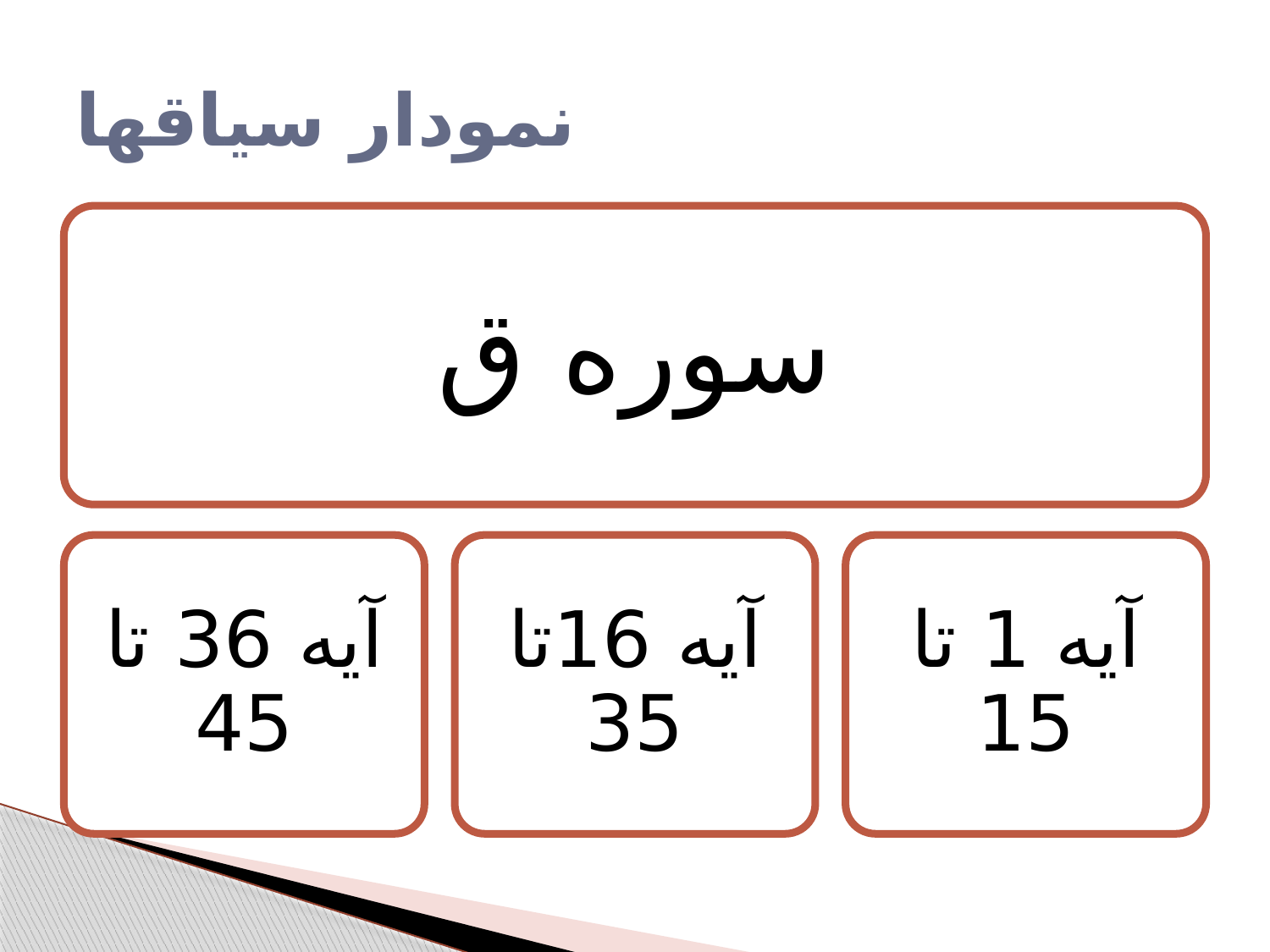

# نمودار سیاقها
سوره ق
آیه 36 تا 45
آیه 16تا 35
آیه 1 تا 15